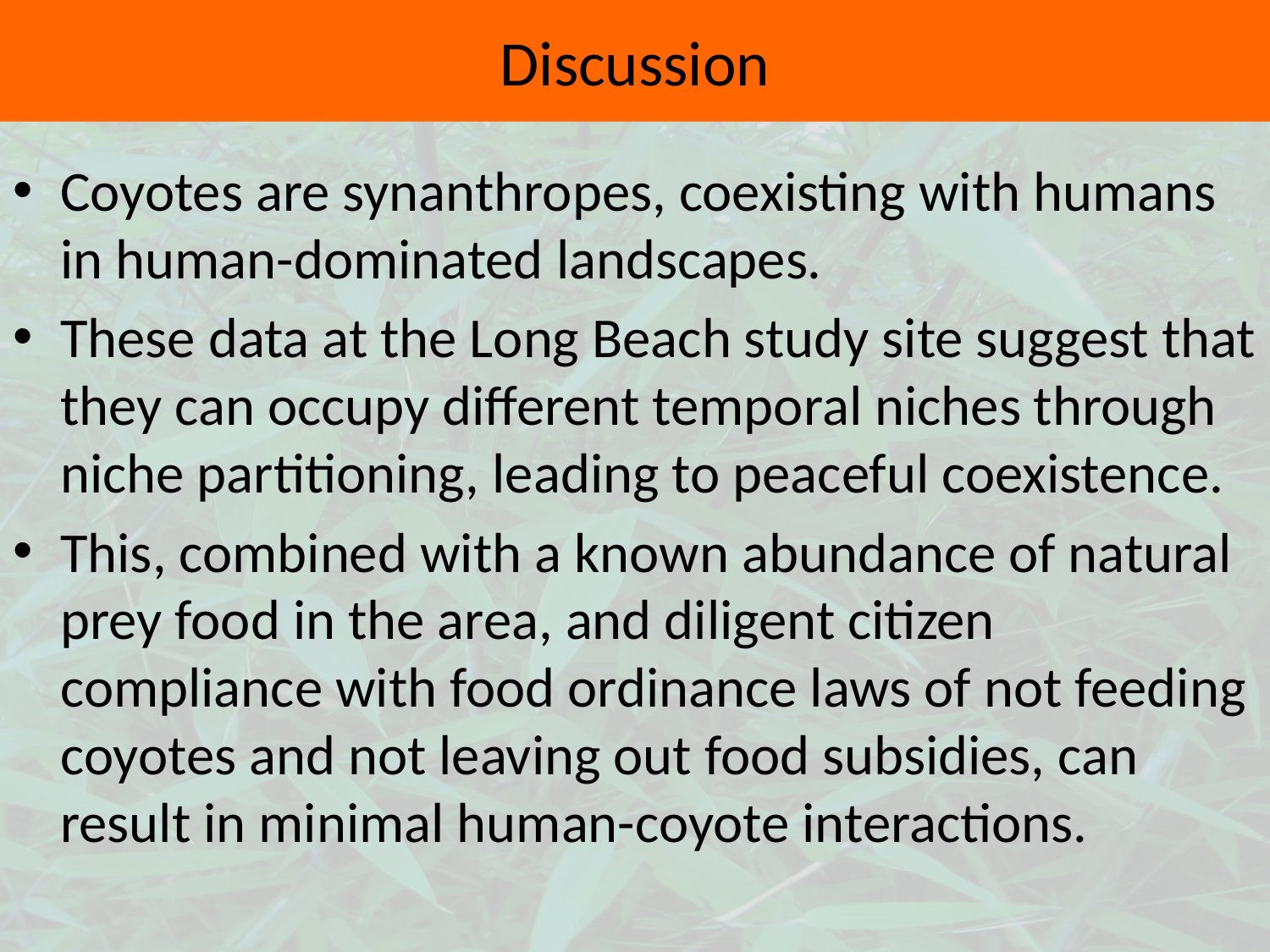

Discussion

Coyotes are synanthropes, coexisting with humans in human-dominated landscapes.
These data at the Long Beach study site suggest that they can occupy different temporal niches through niche partitioning, leading to peaceful coexistence.
This, combined with a known abundance of natural prey food in the area, and diligent citizen compliance with food ordinance laws of not feeding coyotes and not leaving out food subsidies, can result in minimal human-coyote interactions.